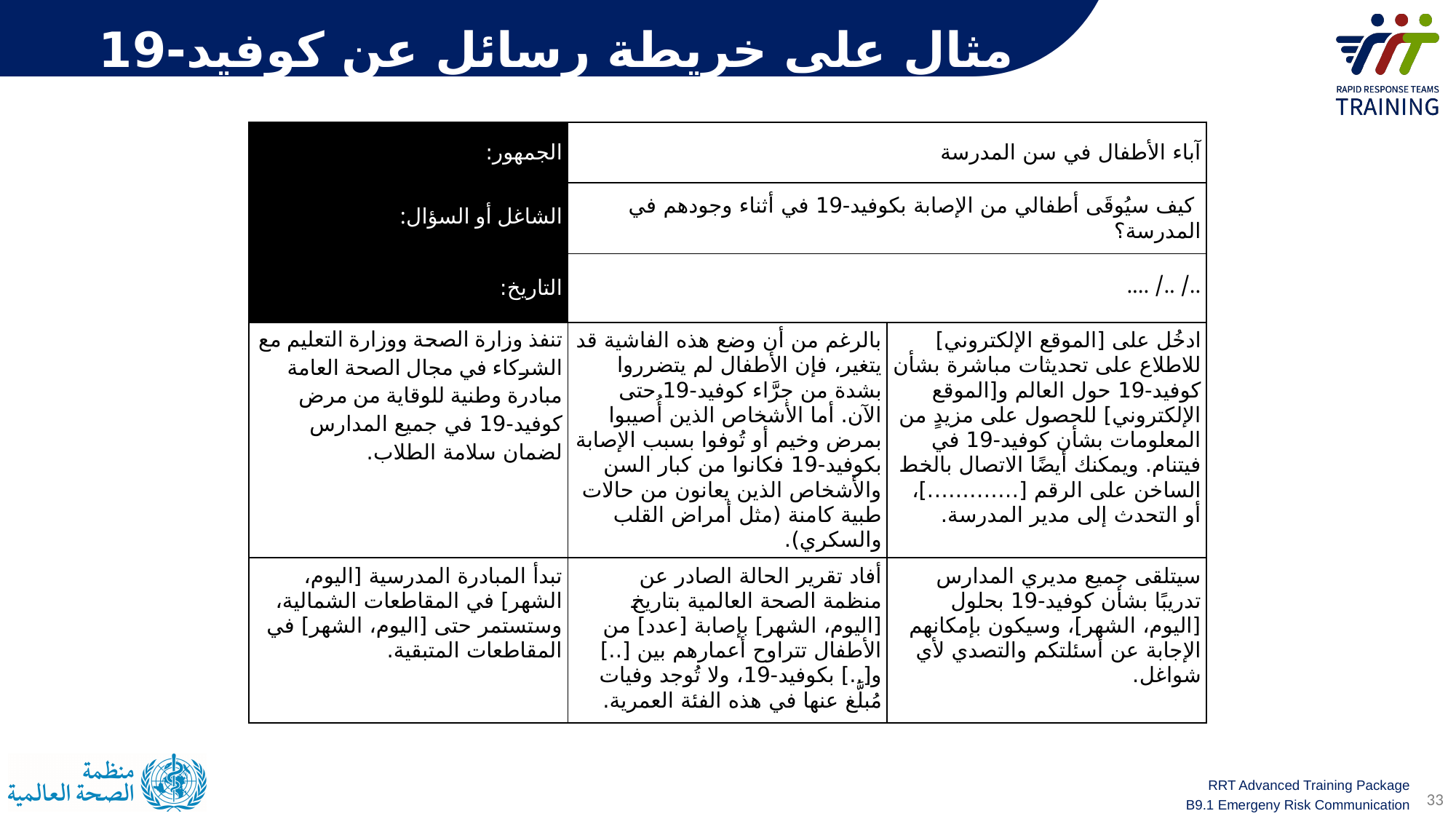

مثال على خريطة رسائل عن كوفيد-19
| الجمهور: | آباء الأطفال في سن المدرسة |  |
| --- | --- | --- |
| الشاغل أو السؤال: | كيف سيُوقَى أطفالي من الإصابة بكوفيد-19 في أثناء وجودهم في المدرسة؟ |  |
| التاريخ: | ../ ../ .... |  |
| تنفذ وزارة الصحة ووزارة التعليم مع الشركاء في مجال الصحة العامة مبادرة وطنية للوقاية من مرض كوفيد-19 في جميع المدارس لضمان سلامة الطلاب. | بالرغم من أن وضع هذه الفاشية قد يتغير، فإن الأطفال لم يتضرروا بشدة من جرَّاء كوفيد-19 حتى الآن. أما الأشخاص الذين أُصيبوا بمرض وخيم أو تُوفوا بسبب الإصابة بكوفيد-19 فكانوا من كبار السن والأشخاص الذين يعانون من حالات طبية كامنة (مثل أمراض القلب والسكري). | ادخُل على [الموقع الإلكتروني] للاطلاع على تحديثات مباشرة بشأن كوفيد-19 حول العالم و[الموقع الإلكتروني] للحصول على مزيدٍ من المعلومات بشأن كوفيد-19 في فيتنام. ويمكنك أيضًا الاتصال بالخط الساخن على الرقم [………….]، أو التحدث إلى مدير المدرسة. |
| تبدأ المبادرة المدرسية [اليوم، الشهر] في المقاطعات الشمالية، وستستمر حتى [اليوم، الشهر] في المقاطعات المتبقية. | أفاد تقرير الحالة الصادر عن منظمة الصحة العالمية بتاريخ [اليوم، الشهر] بإصابة [عدد] من الأطفال تتراوح أعمارهم بين [..] و[..] بكوفيد-19، ولا تُوجد وفيات مُبلَّغ عنها في هذه الفئة العمرية. | سيتلقى جميع مديري المدارس تدريبًا بشأن كوفيد-19 بحلول [اليوم، الشهر]، وسيكون بإمكانهم الإجابة عن أسئلتكم والتصدي لأي شواغل. |